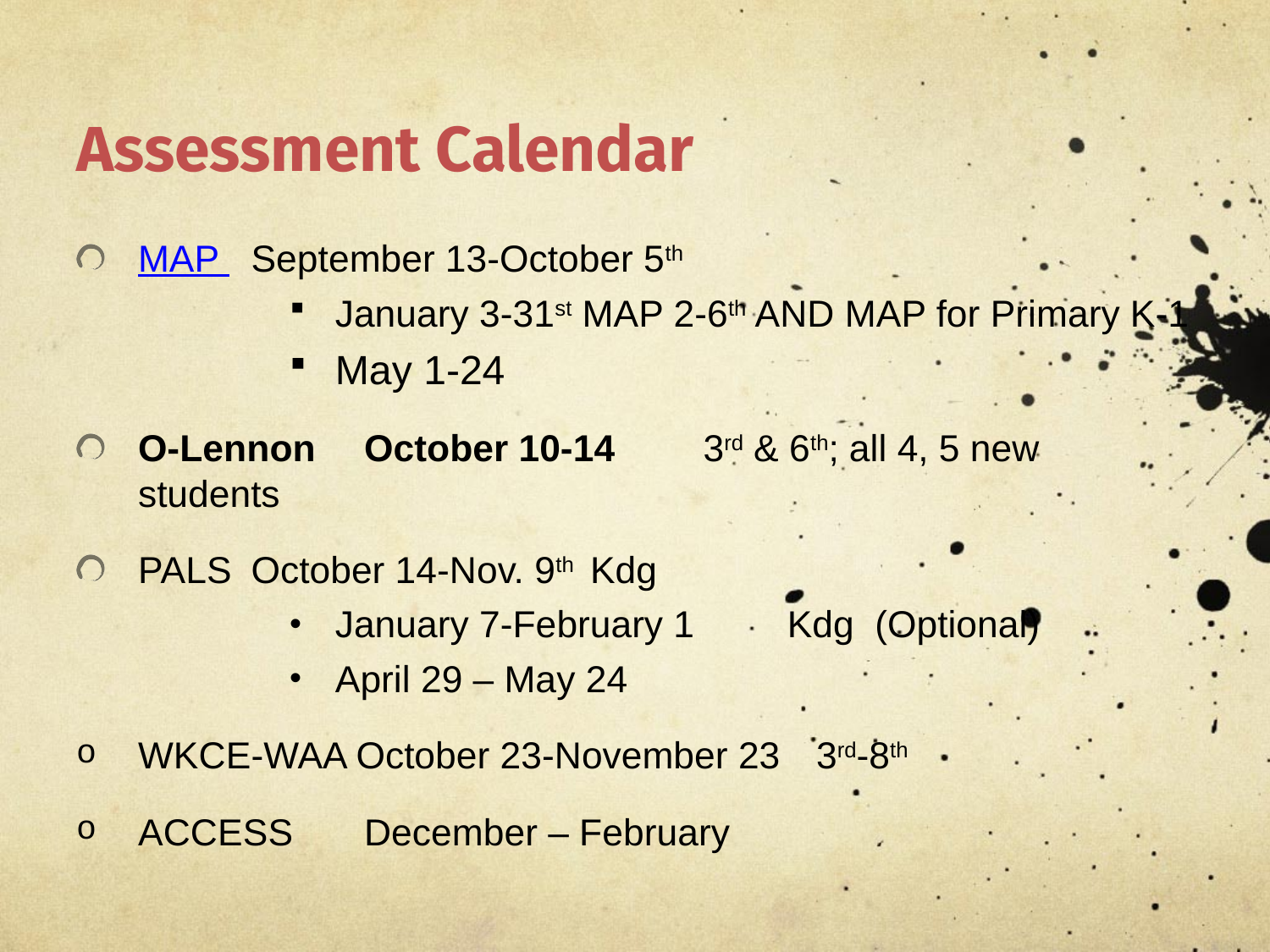

# Assessment Calendar
MAP 	September 13-October 5th
January 3-31st MAP 2-6th AND MAP for Primary K-1
May 1-24
O-Lennon	October 10-14		3rd & 6th; all 4, 5 new 						students
PALS	October 14-Nov. 9th	Kdg
January 7-February 1	Kdg  (Optional)
April 29 – May 24
WKCE-WAA October 23-November 23 	3rd-8th
ACCESS 	December – February